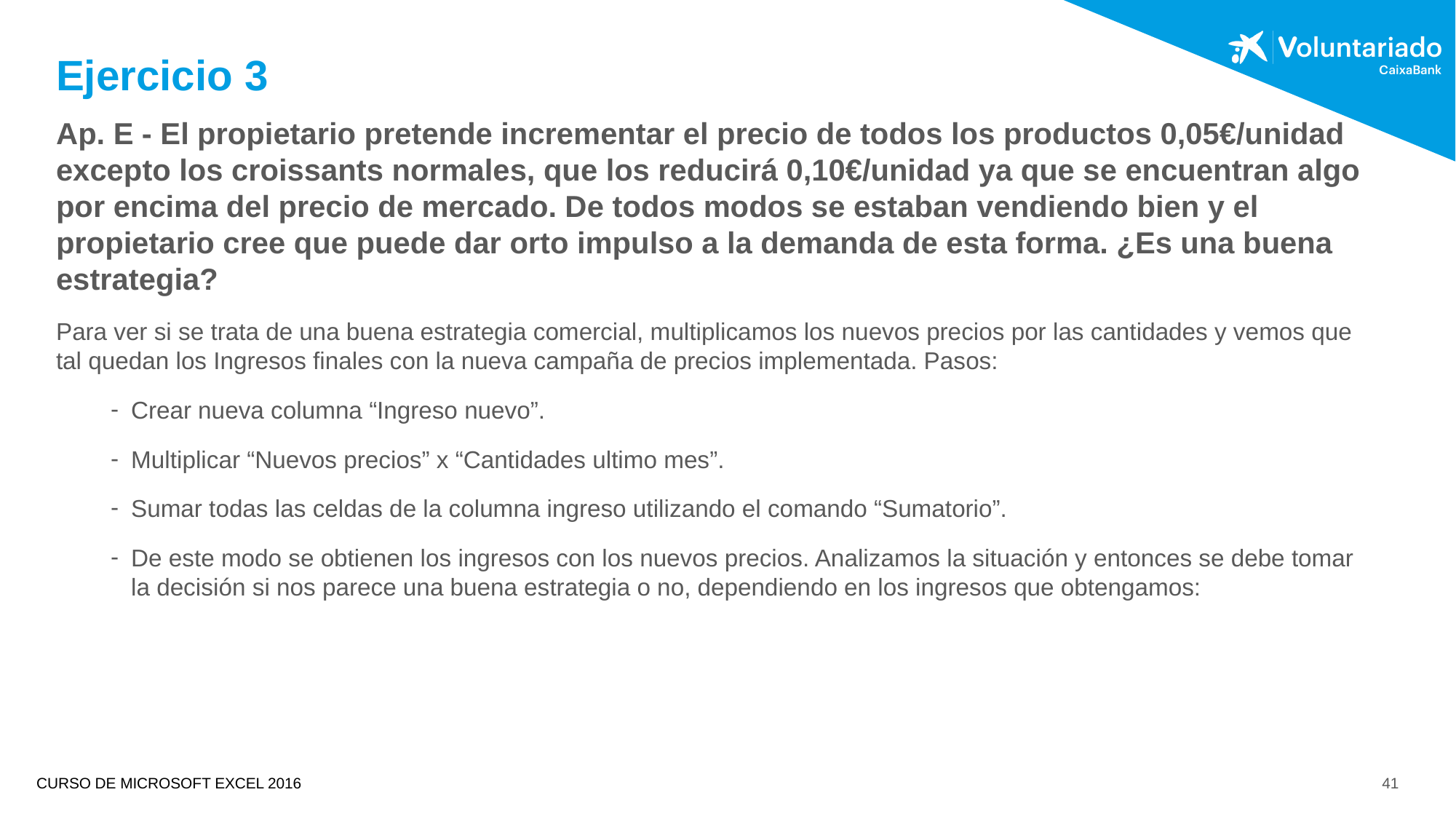

# Ejercicio 3
Ap. E - El propietario pretende incrementar el precio de todos los productos 0,05€/unidad excepto los croissants normales, que los reducirá 0,10€/unidad ya que se encuentran algo por encima del precio de mercado. De todos modos se estaban vendiendo bien y el propietario cree que puede dar orto impulso a la demanda de esta forma. ¿Es una buena estrategia?
Para ver si se trata de una buena estrategia comercial, multiplicamos los nuevos precios por las cantidades y vemos que tal quedan los Ingresos finales con la nueva campaña de precios implementada. Pasos:
Crear nueva columna “Ingreso nuevo”.
Multiplicar “Nuevos precios” x “Cantidades ultimo mes”.
Sumar todas las celdas de la columna ingreso utilizando el comando “Sumatorio”.
De este modo se obtienen los ingresos con los nuevos precios. Analizamos la situación y entonces se debe tomar la decisión si nos parece una buena estrategia o no, dependiendo en los ingresos que obtengamos: